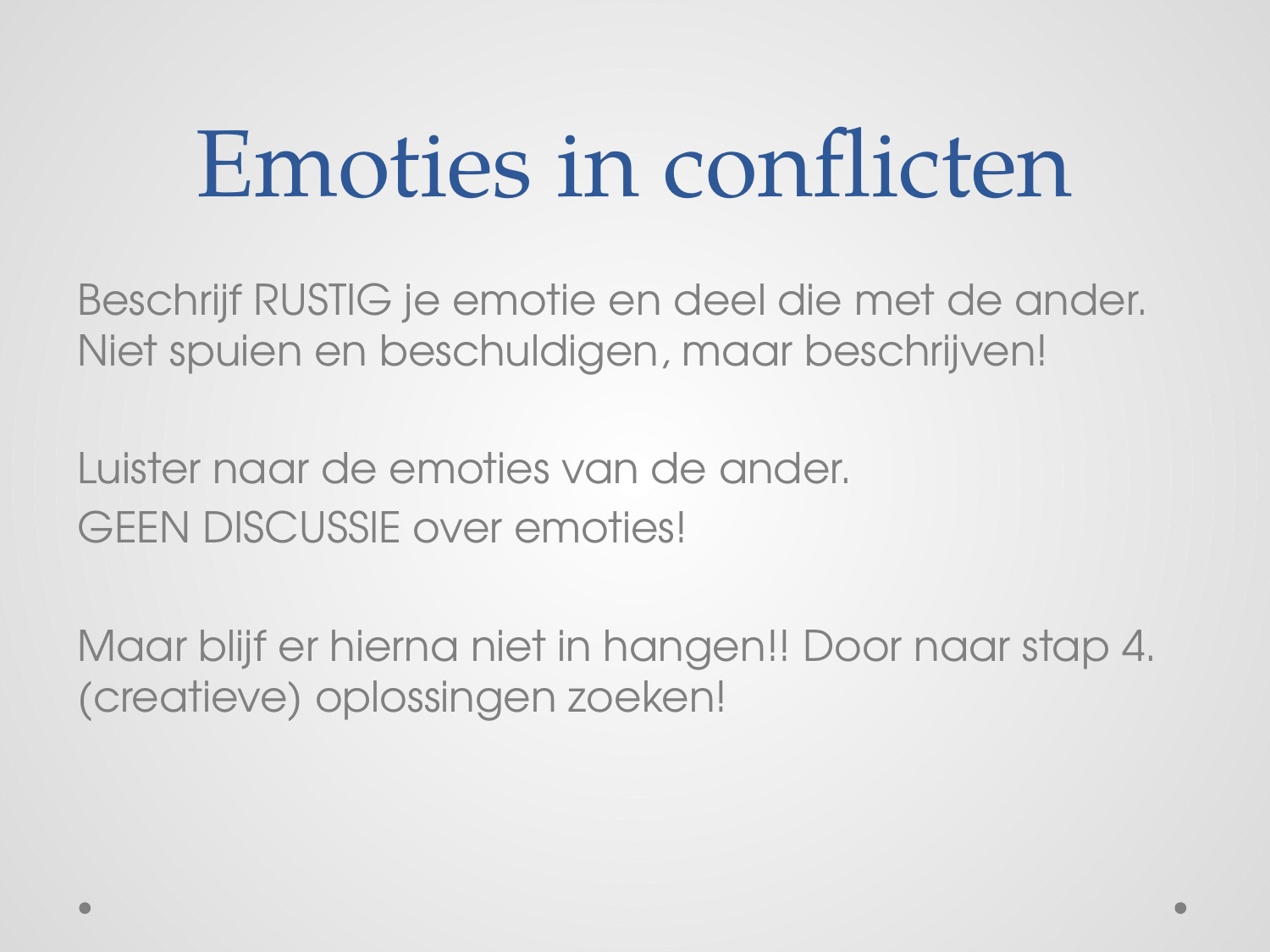

# Emoties in conflicten
Beschrijf RUSTIG je emotie en deel die met de ander. Niet spuien en beschuldigen, maar beschrijven!

Luister naar de emoties van de ander.
GEEN DISCUSSIE over emoties!

Maar blijf er hierna niet in hangen!! Door naar stap 4. (creatieve) oplossingen zoeken!